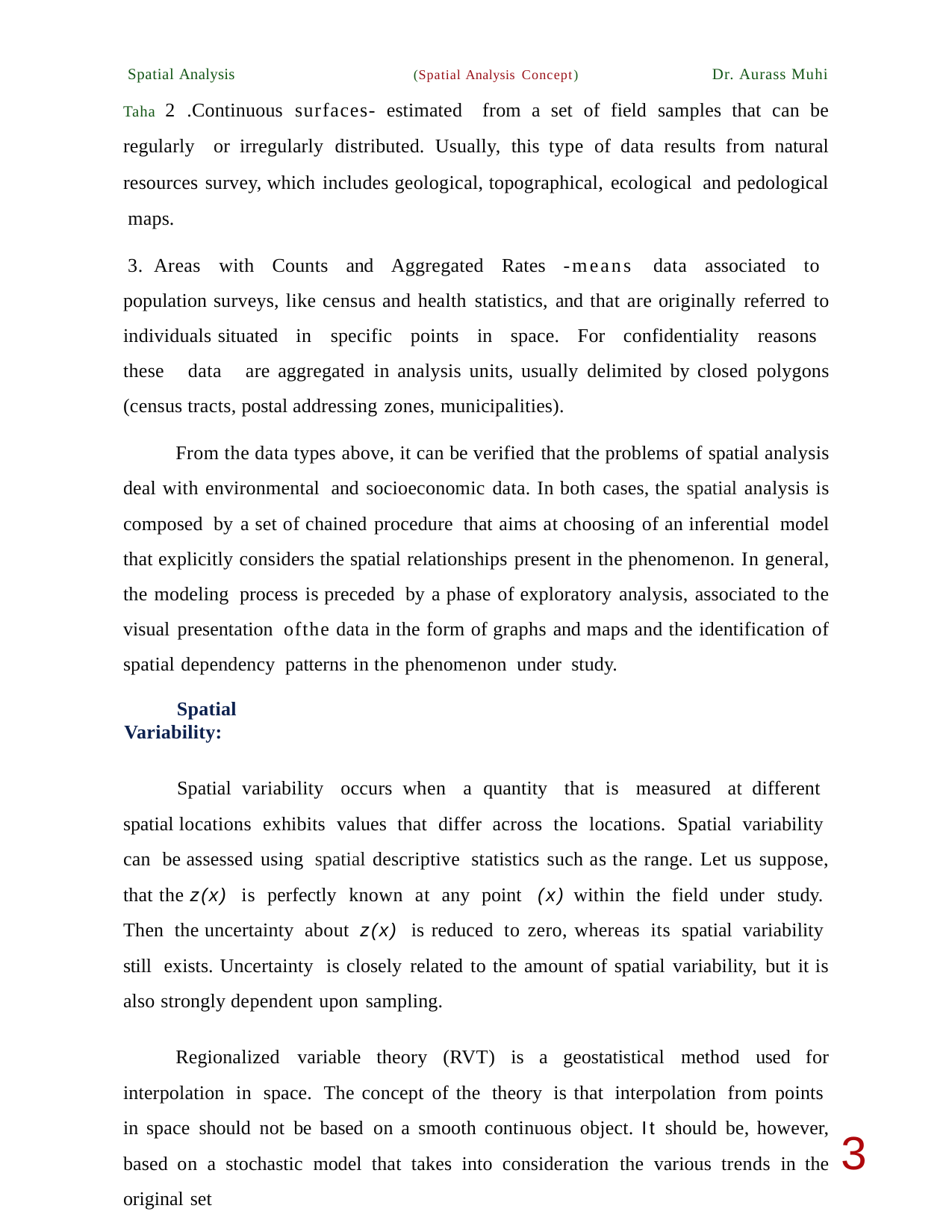

Spatial Analysis                                      (Spatial Analysis Concept)                          Dr. Aurass Muhi Taha 2 .Continuous surfaces- estimated  from a set of field samples that can be regularly  or irregularly distributed. Usually, this type of data results from natural resources survey, which includes geological, topographical, ecological  and pedological  maps.

3. Areas  with  Counts  and  Aggregated  Rates  -means  data  associated  to  population surveys, like census and health statistics, and that are originally referred to individuals situated   in   specific   points   in   space.   For   confidentiality   reasons   these   data   are aggregated in analysis units, usually delimited by closed polygons (census tracts, postal addressing zones, municipalities).

From the data types above, it can be verified that the problems of spatial analysis deal with environmental  and socioeconomic data. In both cases, the spatial analysis is composed  by a set of chained procedure  that aims at choosing of an inferential  model that explicitly considers the spatial relationships present in the phenomenon. In general, the modeling  process is preceded  by a phase of exploratory analysis, associated to the visual presentation  ofthe data in the form of graphs and maps and the identification of spatial dependency  patterns in the phenomenon  under  study.

Spatial Variability:

Spatial variability  occurs when  a quantity  that is  measured  at different  spatial locations  exhibits  values  that  differ  across  the  locations.  Spatial  variability  can  be assessed using  spatial descriptive  statistics such as the range. Let us suppose, that the z(x)  is  perfectly  known  at  any  point   (x) within  the  field  under  study.  Then  the uncertainty  about  z(x)  is reduced  to zero, whereas  its  spatial  variability  still  exists. Uncertainty  is closely related to the amount of spatial variability, but it is also strongly dependent upon sampling.

Regionalized   variable   theory   (RVT)   is   a   geostatistical   method   used   for interpolation  in  space.  The concept of the  theory  is that  interpolation  from points  in space should not be based on a smooth continuous object. It should be, however, based on a stochastic model that takes into consideration the various trends in the original set
3